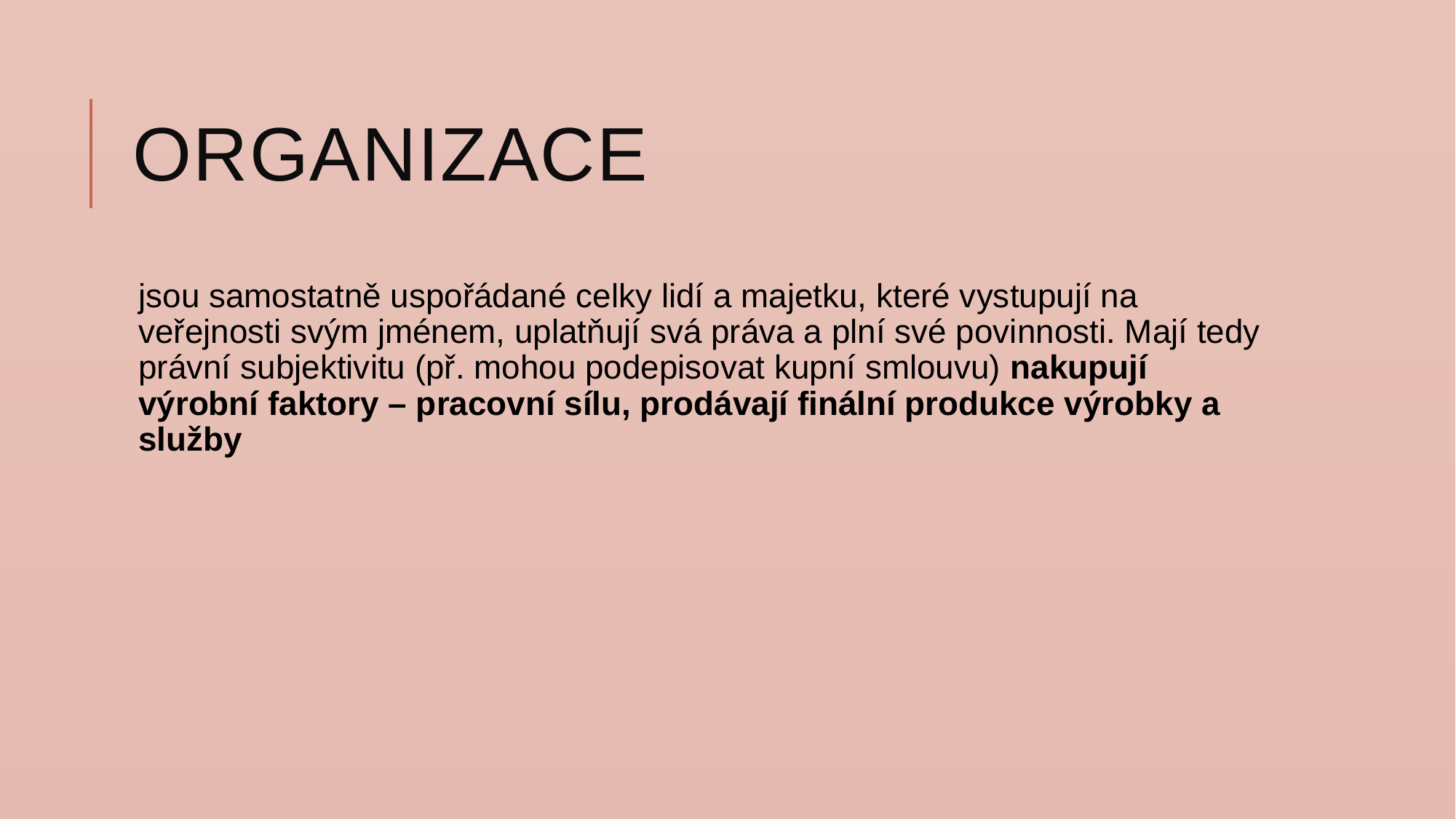

# ORGANIZACE
jsou samostatně uspořádané celky lidí a majetku, které vystupují na veřejnosti svým jménem, uplatňují svá práva a plní své povinnosti. Mají tedy právní subjektivitu (př. mohou podepisovat kupní smlouvu) nakupují výrobní faktory – pracovní sílu, prodávají finální produkce výrobky a služby